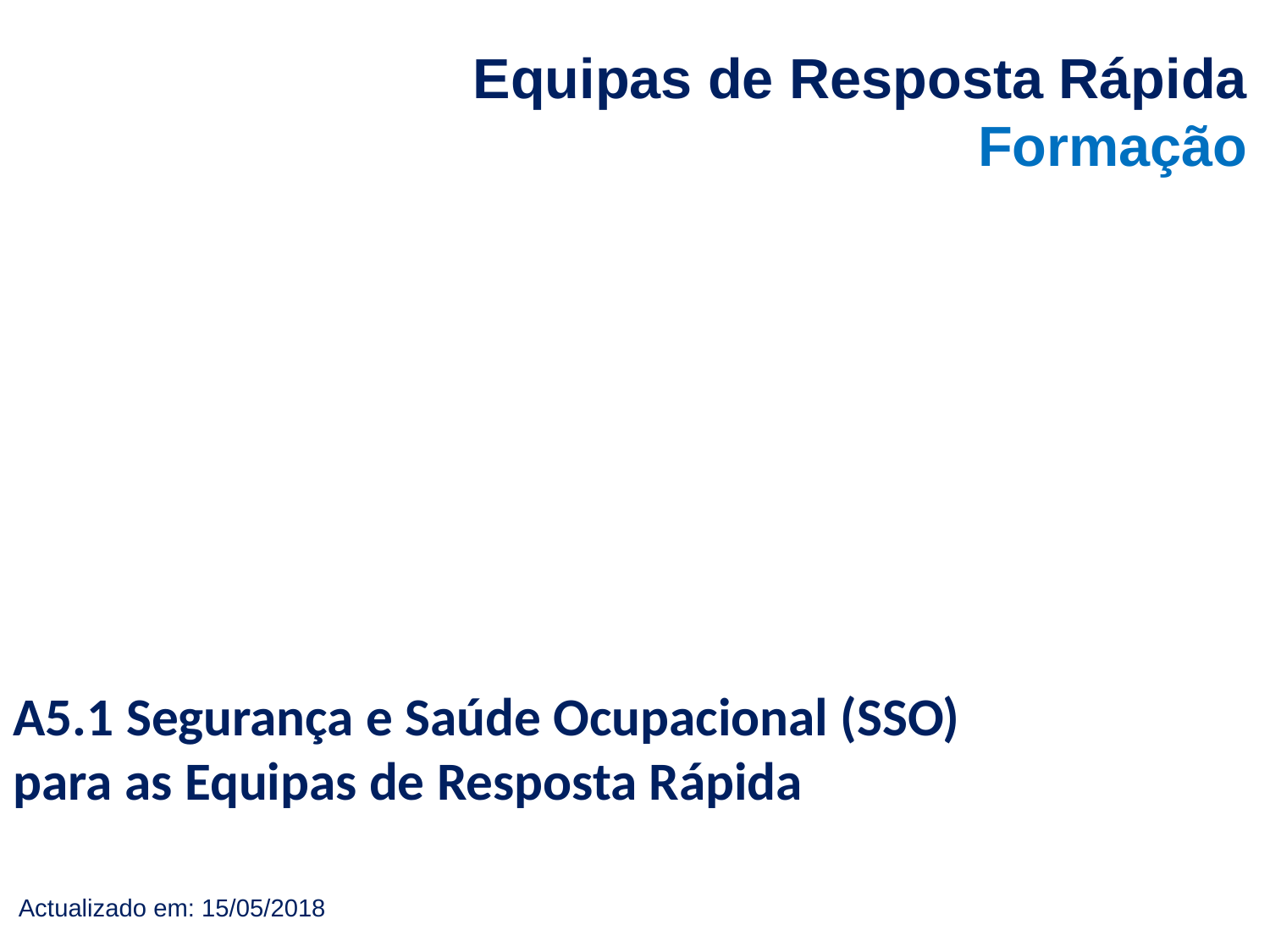

Equipas de Resposta Rápida
Formação
A5.1 Segurança e Saúde Ocupacional (SSO) para as Equipas de Resposta Rápida
Actualizado em: 15/05/2018